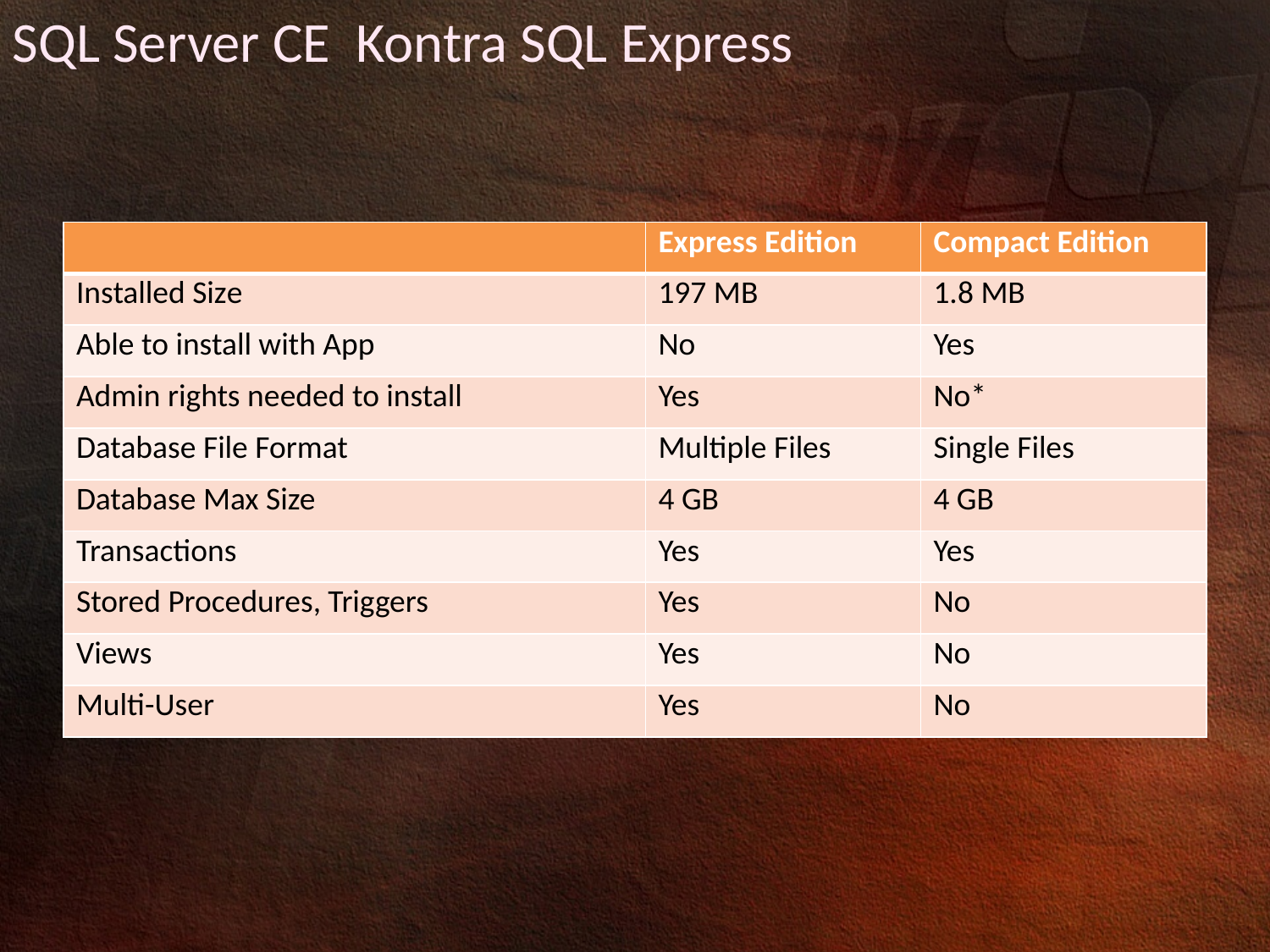

SQL Server CE  Kontra SQL Express
|  | Express Edition | Compact Edition |
| --- | --- | --- |
| Installed Size | 197 MB | 1.8 MB |
| Able to install with App | No | Yes |
| Admin rights needed to install | Yes | No\* |
| Database File Format | Multiple Files | Single Files |
| Database Max Size | 4 GB | 4 GB |
| Transactions | Yes | Yes |
| Stored Procedures, Triggers | Yes | No |
| Views | Yes | No |
| Multi-User | Yes | No |